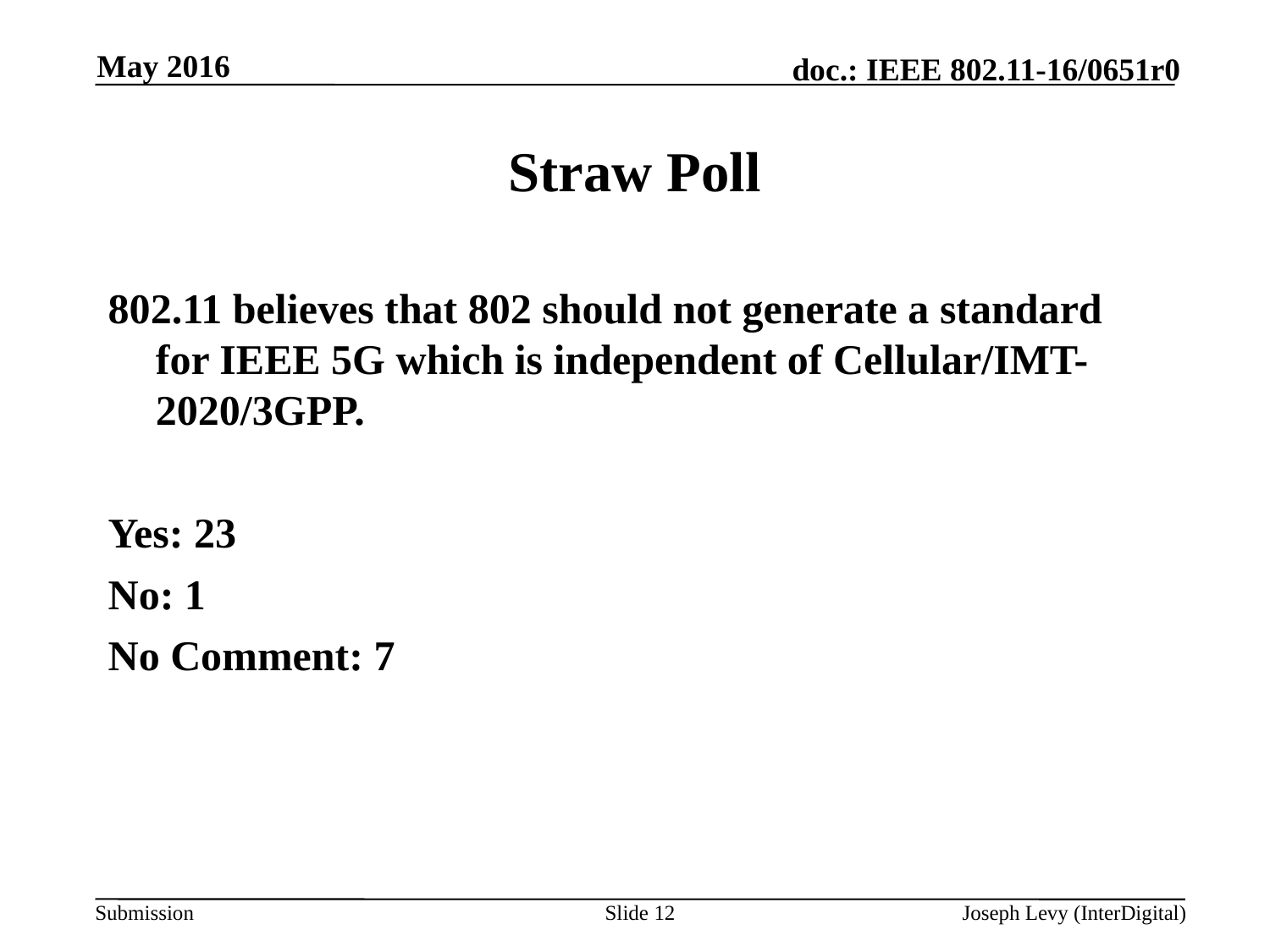

May 2016
# Straw Poll
802.11 believes that 802 should not generate a standard for IEEE 5G which is independent of Cellular/IMT-2020/3GPP.

Yes: 23
No: 1
No Comment: 7

Slide 12
Joseph Levy (InterDigital)